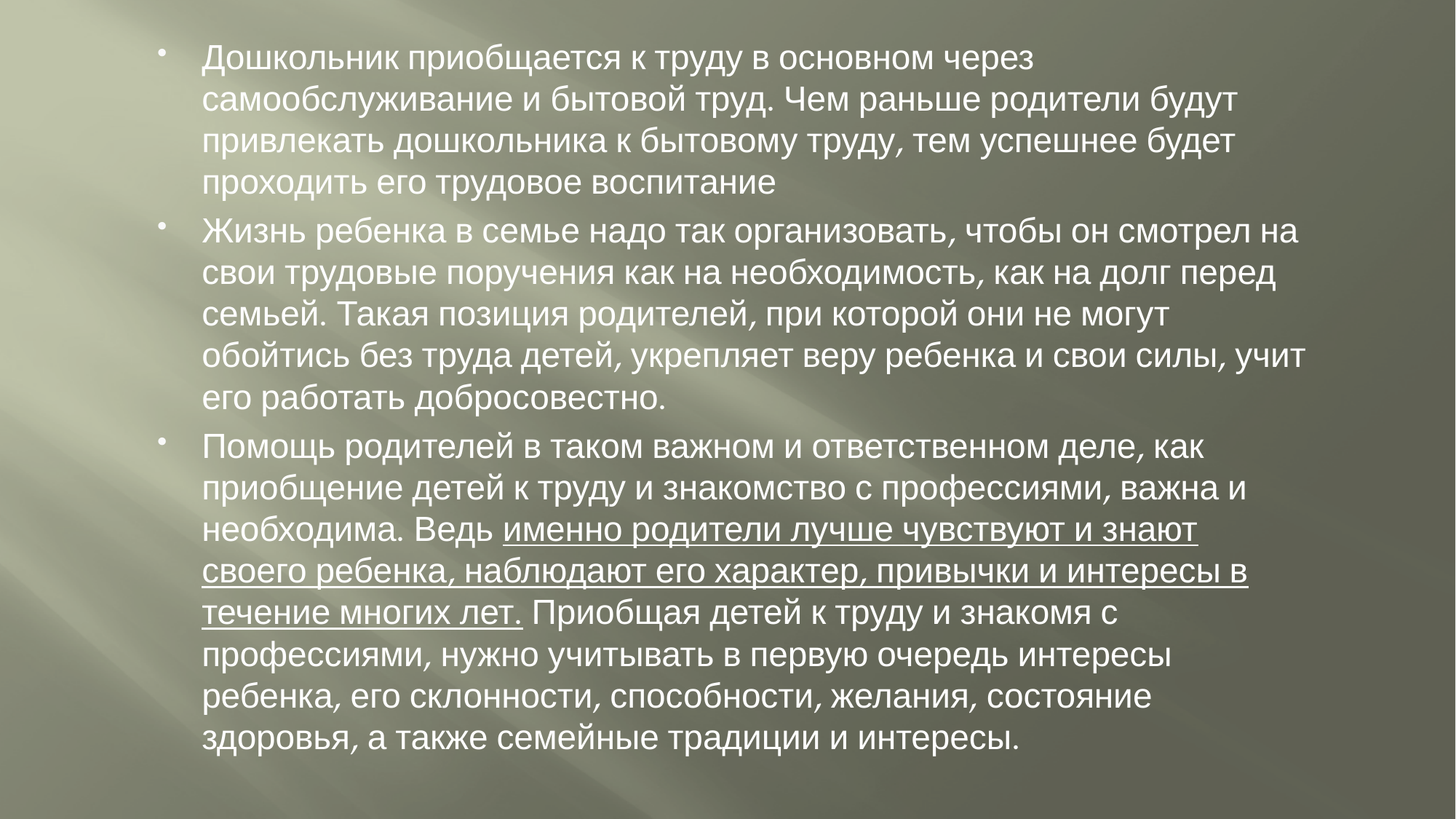

Дошкольник приобщается к труду в основном через самообслуживание и бытовой труд. Чем раньше родители будут привлекать дошкольника к бытовому труду, тем успешнее будет проходить его трудовое воспитание
Жизнь ребенка в семье надо так организовать, чтобы он смотрел на свои трудовые поручения как на необходимость, как на долг перед семьей. Такая позиция родителей, при которой они не могут обойтись без труда детей, укрепляет веру ребенка и свои силы, учит его работать добросовестно.
Помощь родителей в таком важном и ответственном деле, как приобщение детей к труду и знакомство с профессиями, важна и необходима. Ведь именно родители лучше чувствуют и знают своего ребенка, наблюдают его характер, привычки и интересы в течение многих лет. Приобщая детей к труду и знакомя с профессиями, нужно учитывать в первую очередь интересы ребенка, его склонности, способности, желания, состояние здоровья, а также семейные традиции и интересы.